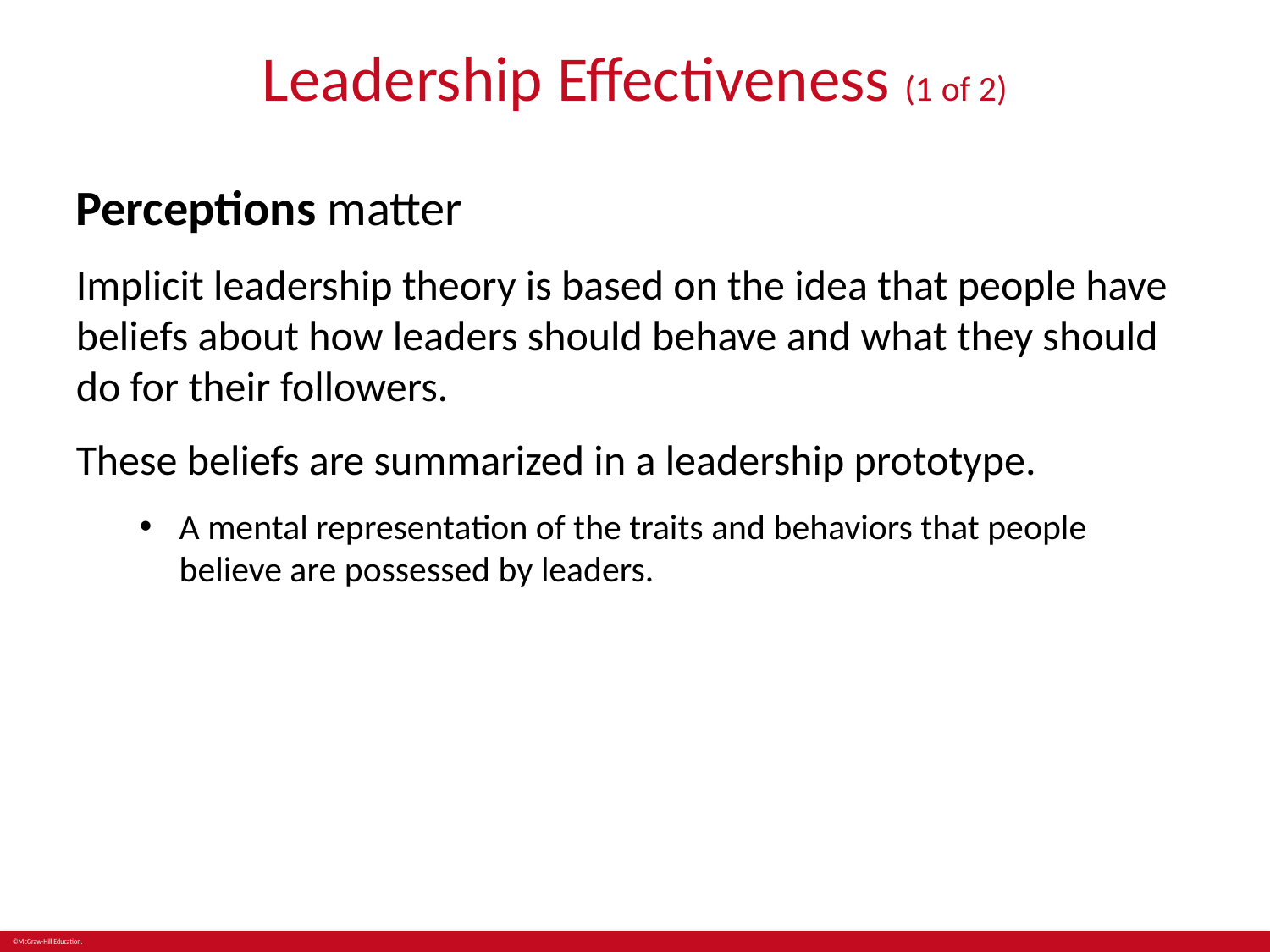

# Leadership Effectiveness (1 of 2)
Perceptions matter
Implicit leadership theory is based on the idea that people have beliefs about how leaders should behave and what they should do for their followers.
These beliefs are summarized in a leadership prototype.
A mental representation of the traits and behaviors that people believe are possessed by leaders.